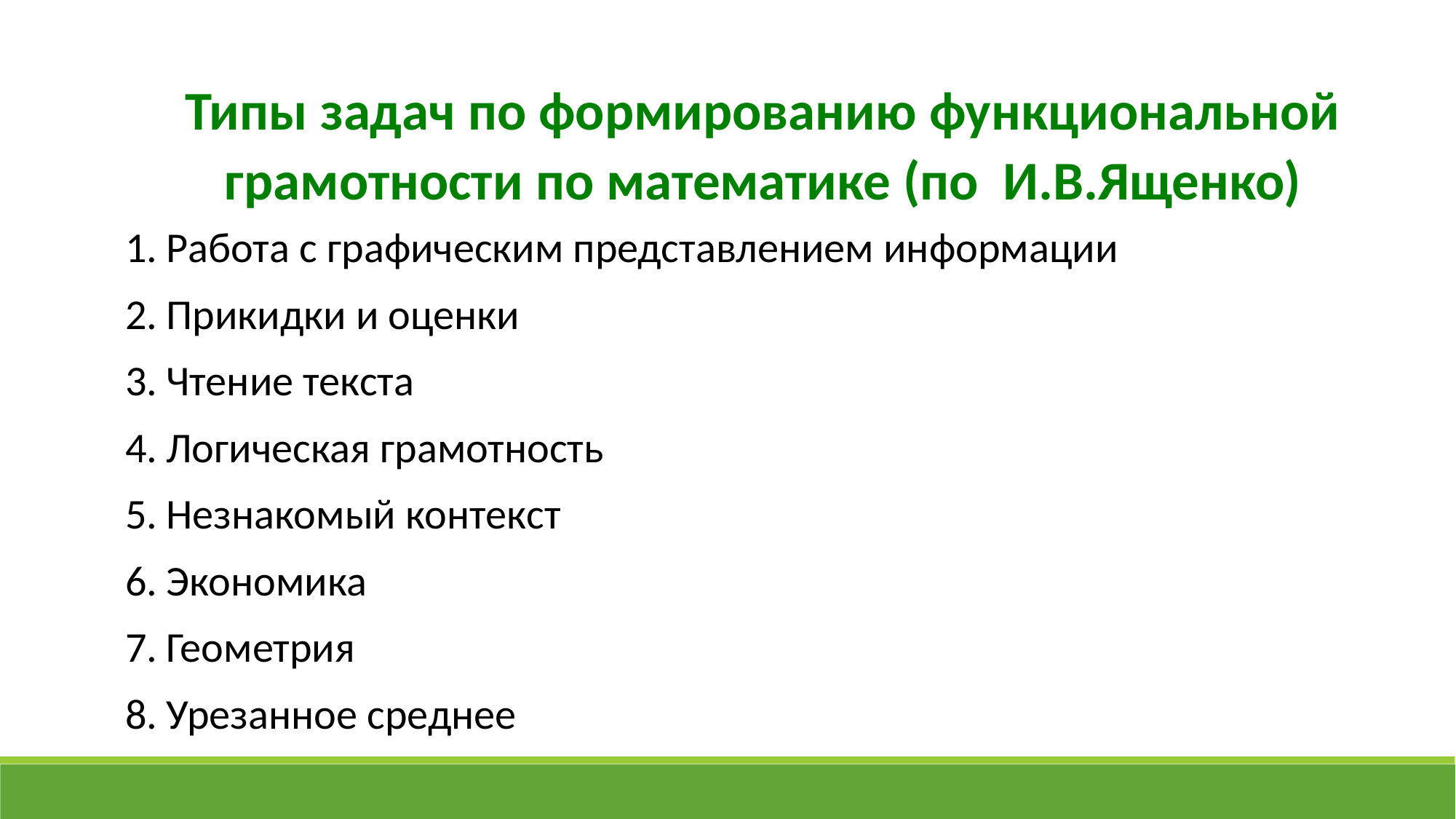

Типы задач по формированию функциональной грамотности по математике (по  И.В.Ященко)
Работа с графическим представлением информации
Прикидки и оценки
Чтение текста
Логическая грамотность
Незнакомый контекст
Экономика
Геометрия
Урезанное среднее